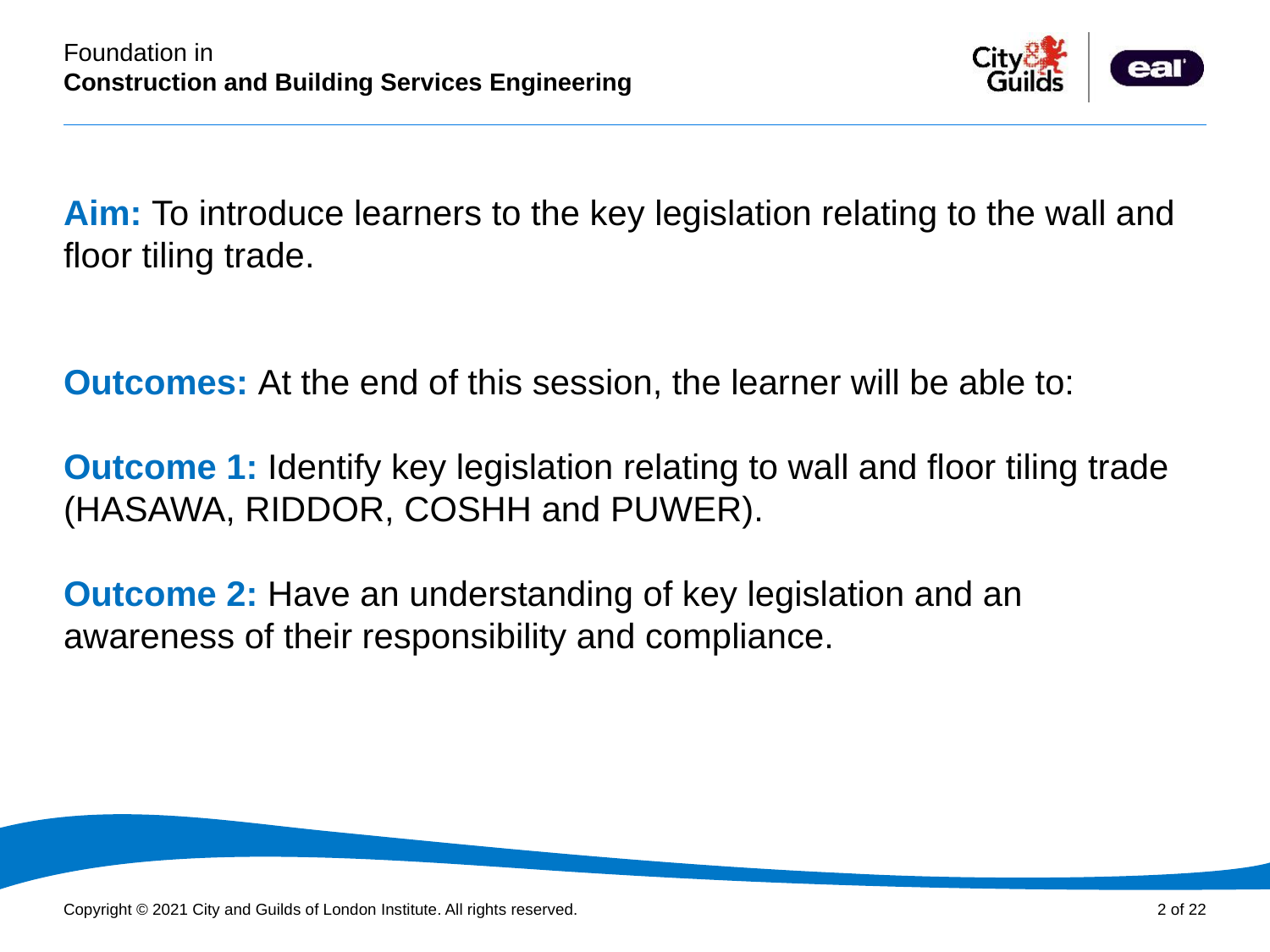

PowerPoint presentation
# Aim: To introduce learners to the key legislation relating to the wall and floor tiling trade.   Outcomes: At the end of this session, the learner will be able to: Outcome 1: Identify key legislation relating to wall and floor tiling trade (HASAWA, RIDDOR, COSHH and PUWER). Outcome 2: Have an understanding of key legislation and an awareness of their responsibility and compliance.